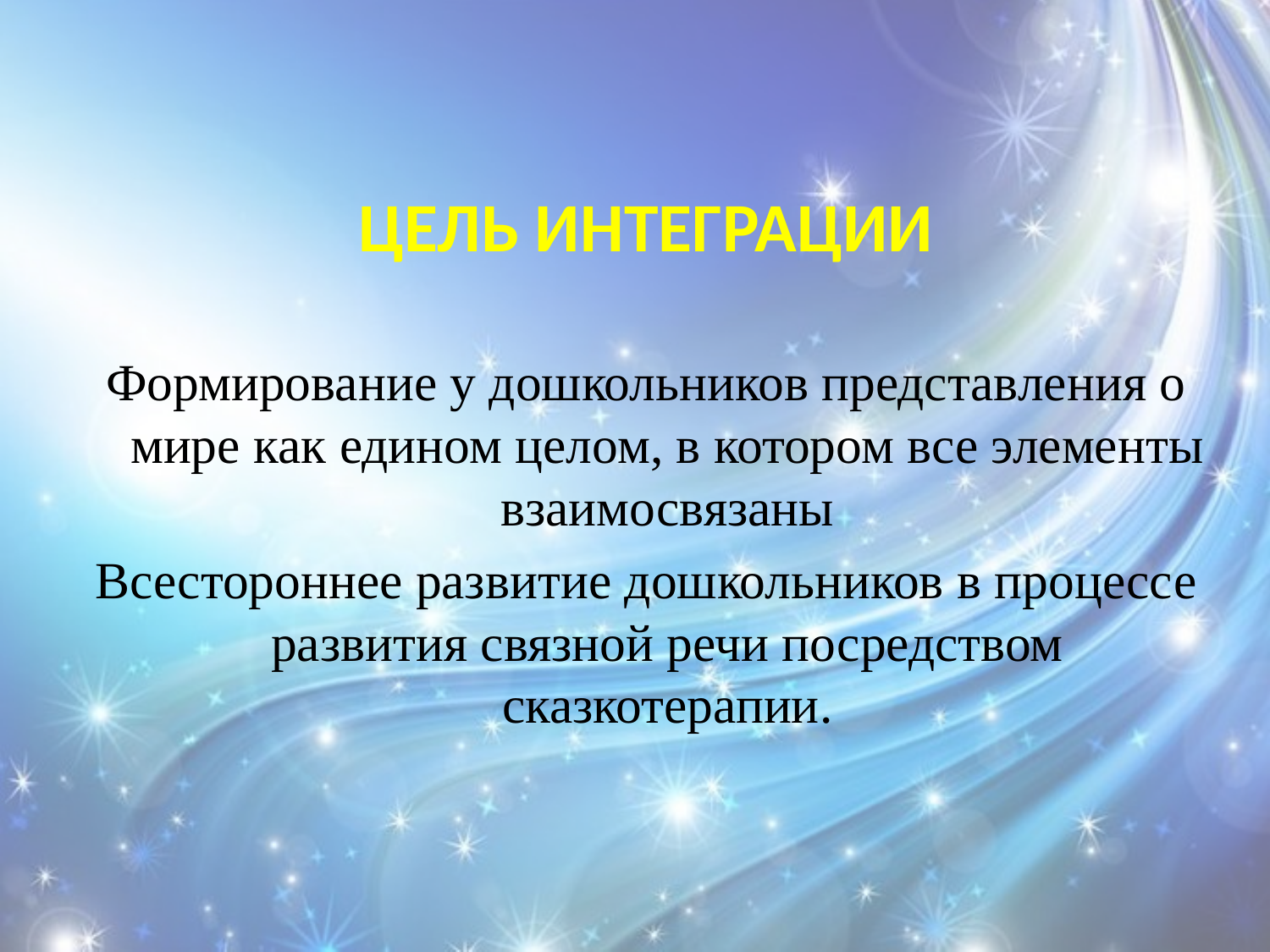

Цель интеграции

Формирование у дошкольников представления о мире как едином целом, в котором все элементы взаимосвязаны
Всестороннее развитие дошкольников в процессе развития связной речи посредством сказкотерапии.